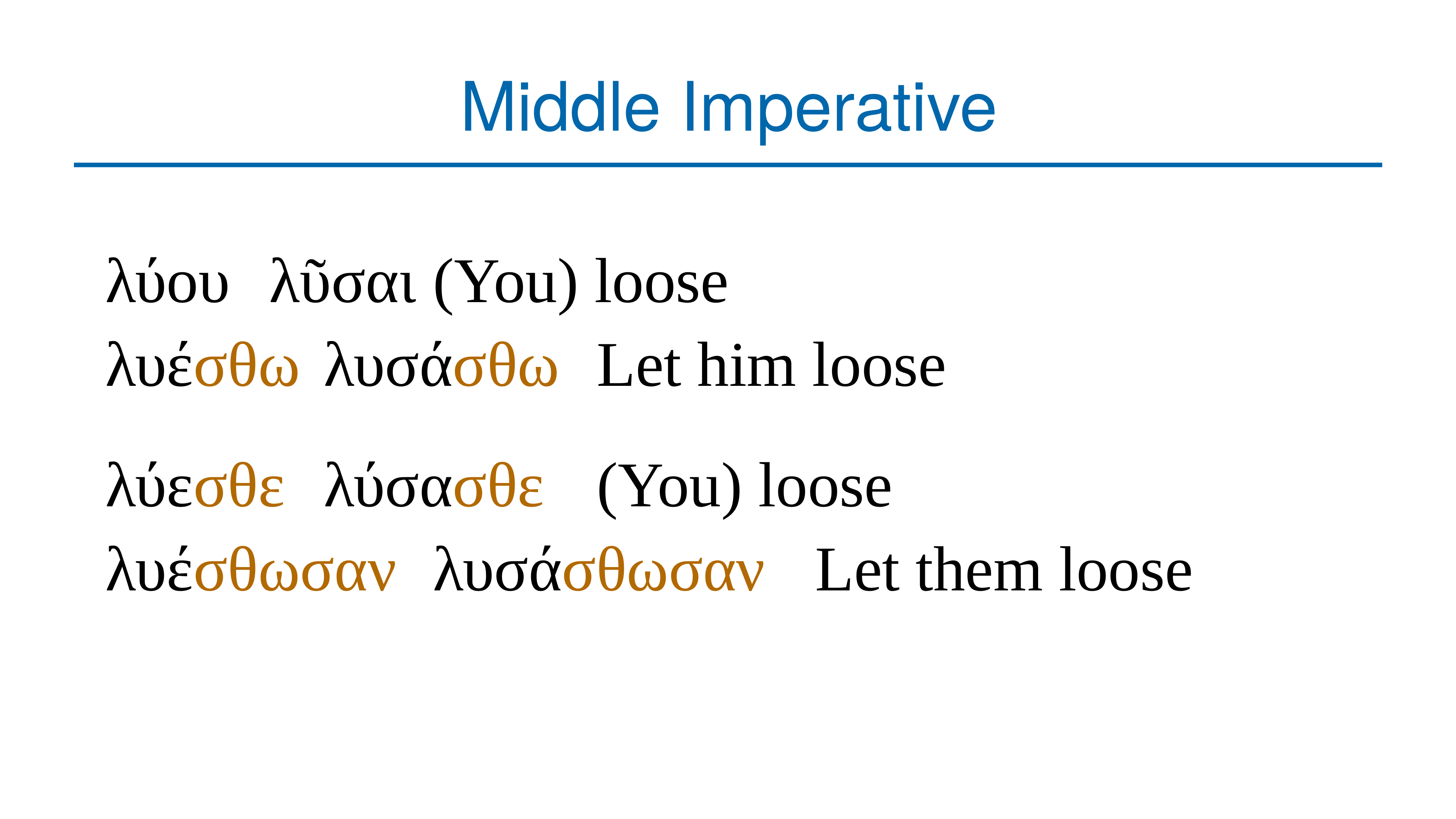

# Middle Imperative
λύου	λῦσαι	(You) loose
λυέσθω	λυσάσθω	Let him loose
λύεσθε	λύσασθε	(You) loose
λυέσθωσαν	λυσάσθωσαν	Let them loose